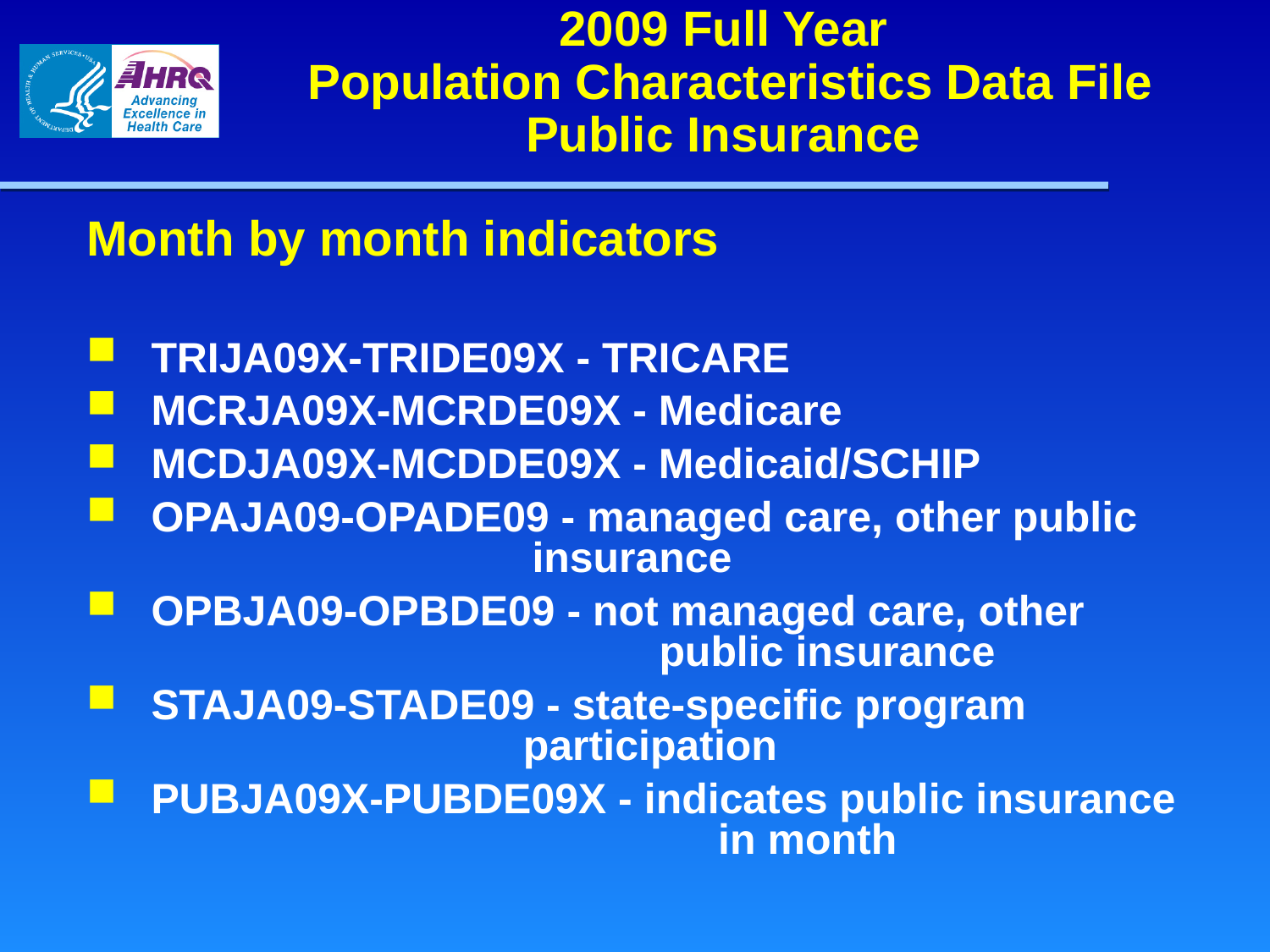

2009 Full Year
Population Characteristics Data File
Public Insurance
Month by month indicators

TRIJA09X-TRIDE09X - TRICARE
MCRJA09X-MCRDE09X - Medicare
MCDJA09X-MCDDE09X - Medicaid/SCHIP
OPAJA09-OPADE09 - managed care, other public 				insurance
OPBJA09-OPBDE09 - not managed care, other 					public insurance
STAJA09-STADE09 - state-specific program 				          participation
PUBJA09X-PUBDE09X - indicates public insurance 				     in month